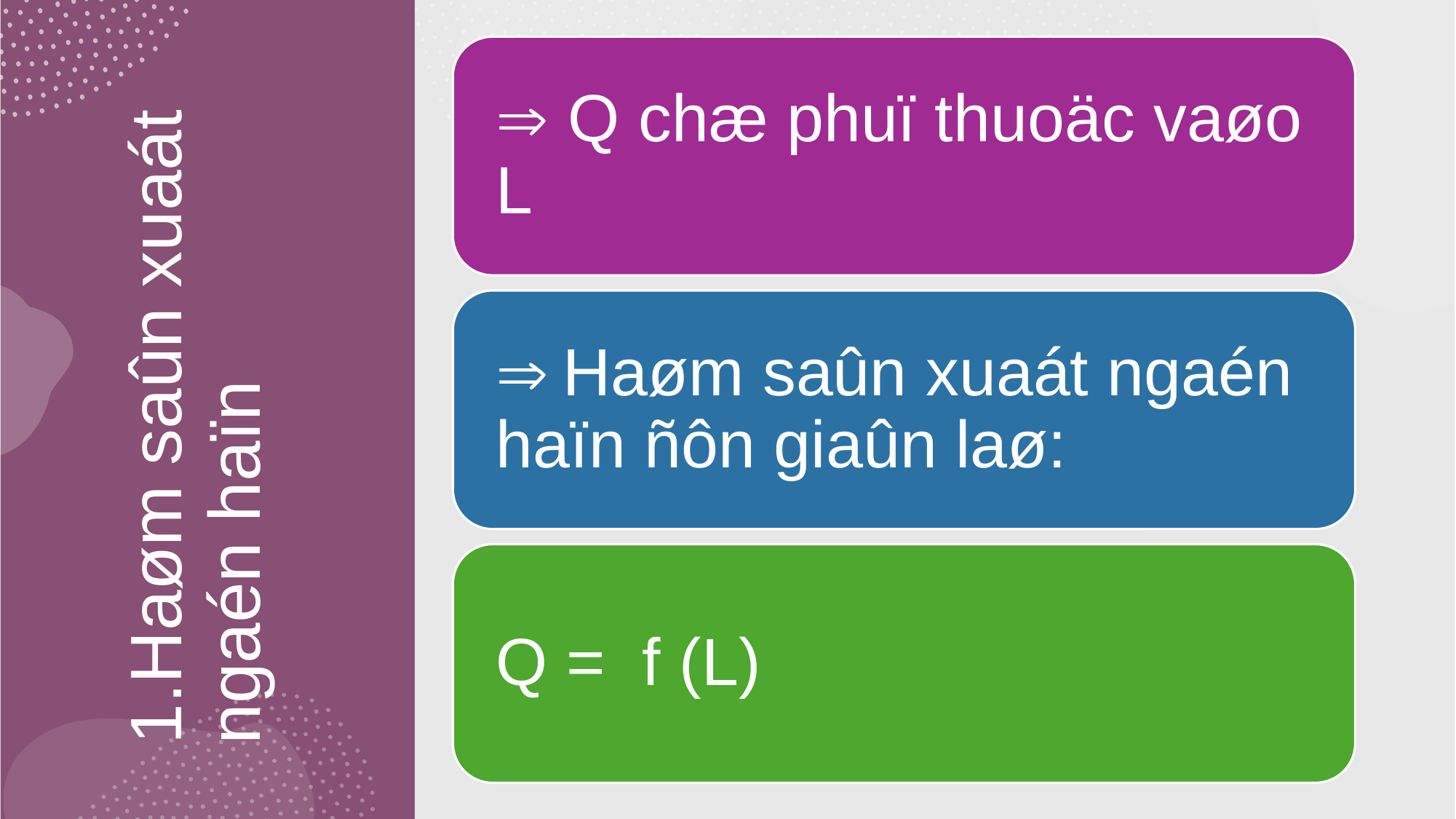

⇒ Q chæ phuï thuoäc vaøo L
⇒ Haøm saûn xuaát ngaén haïn ñôn giaûn laø:
Q =  f (L)
# 1.Haøm saûn xuaát ngaén haïn